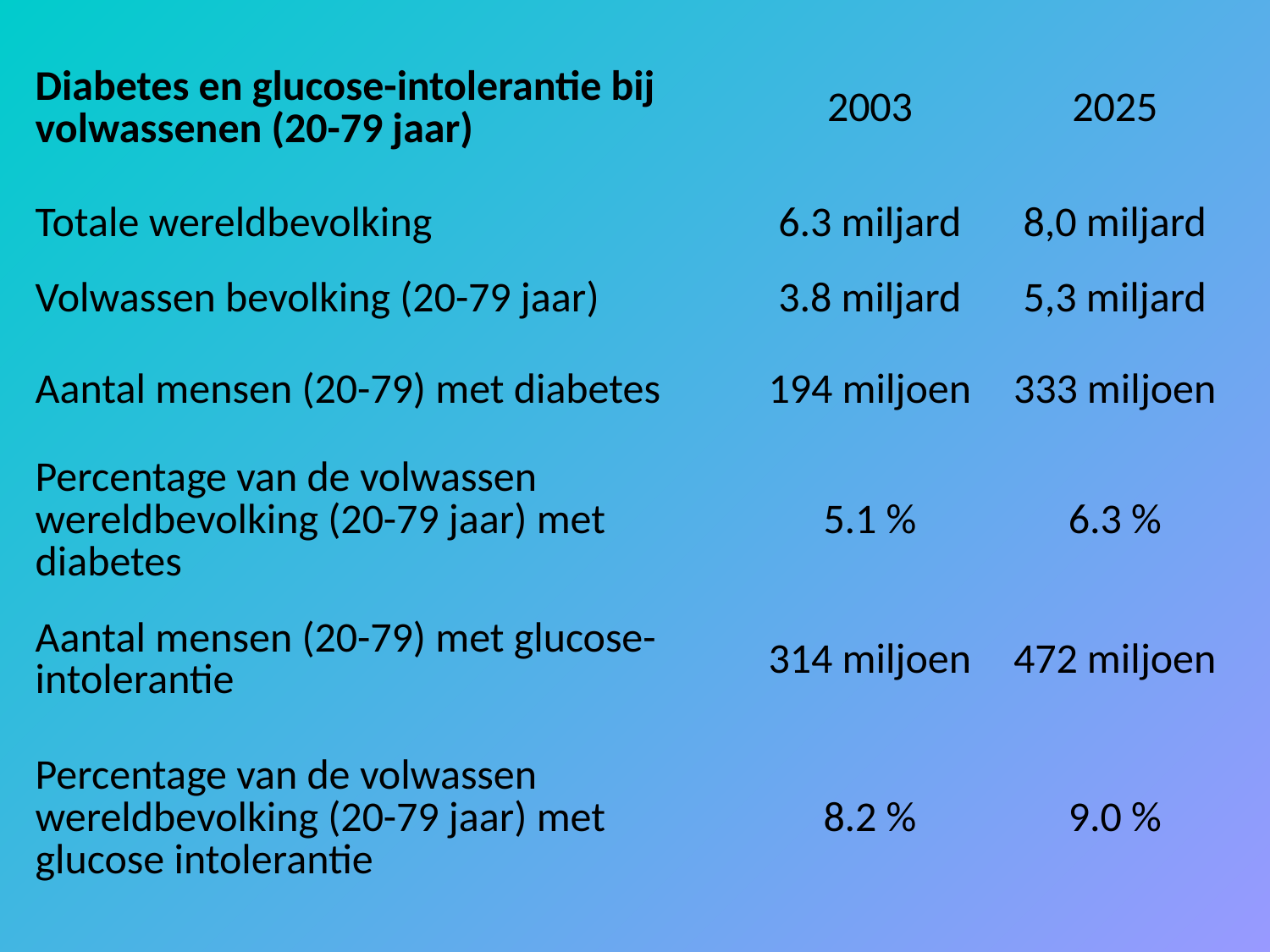

| Diabetes en glucose-intolerantie bij volwassenen (20-79 jaar) | 2003 | 2025 |
| --- | --- | --- |
| Totale wereldbevolking | 6.3 miljard | 8,0 miljard |
| Volwassen bevolking (20-79 jaar) | 3.8 miljard | 5,3 miljard |
| Aantal mensen (20-79) met diabetes | 194 miljoen | 333 miljoen |
| Percentage van de volwassen wereldbevolking (20-79 jaar) met diabetes | 5.1 % | 6.3 % |
| Aantal mensen (20-79) met glucose-intolerantie | 314 miljoen | 472 miljoen |
| Percentage van de volwassen wereldbevolking (20-79 jaar) met glucose intolerantie | 8.2 % | 9.0 % |